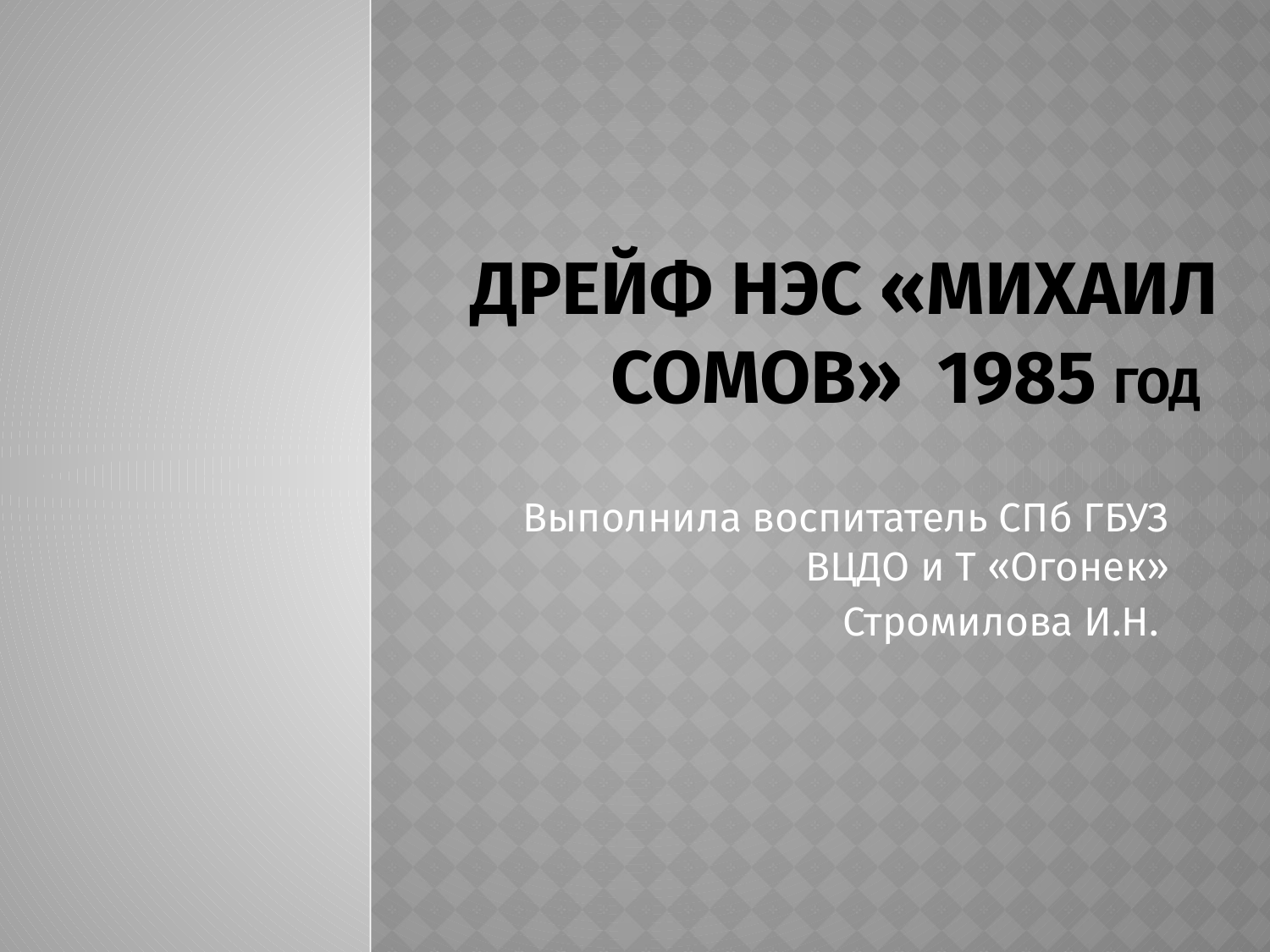

# дрейф НЭС «Михаил Сомов»  1985 год
 Выполнила воспитатель СПб ГБУЗ ВЦДО и Т «Огонек»
Стромилова И.Н.